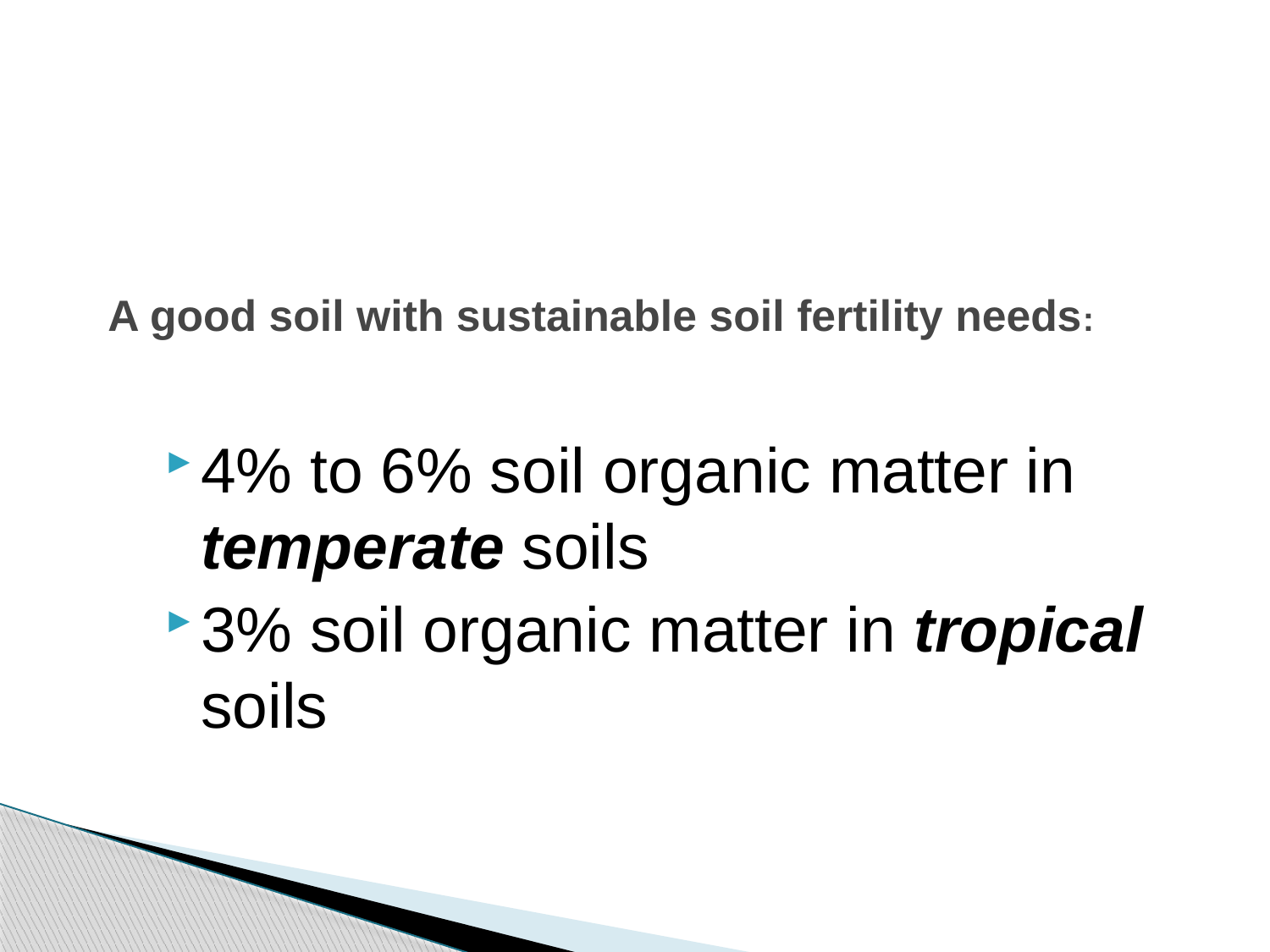

# A good soil with sustainable soil fertility needs:
4% to 6% soil organic matter in temperate soils
3% soil organic matter in tropical soils